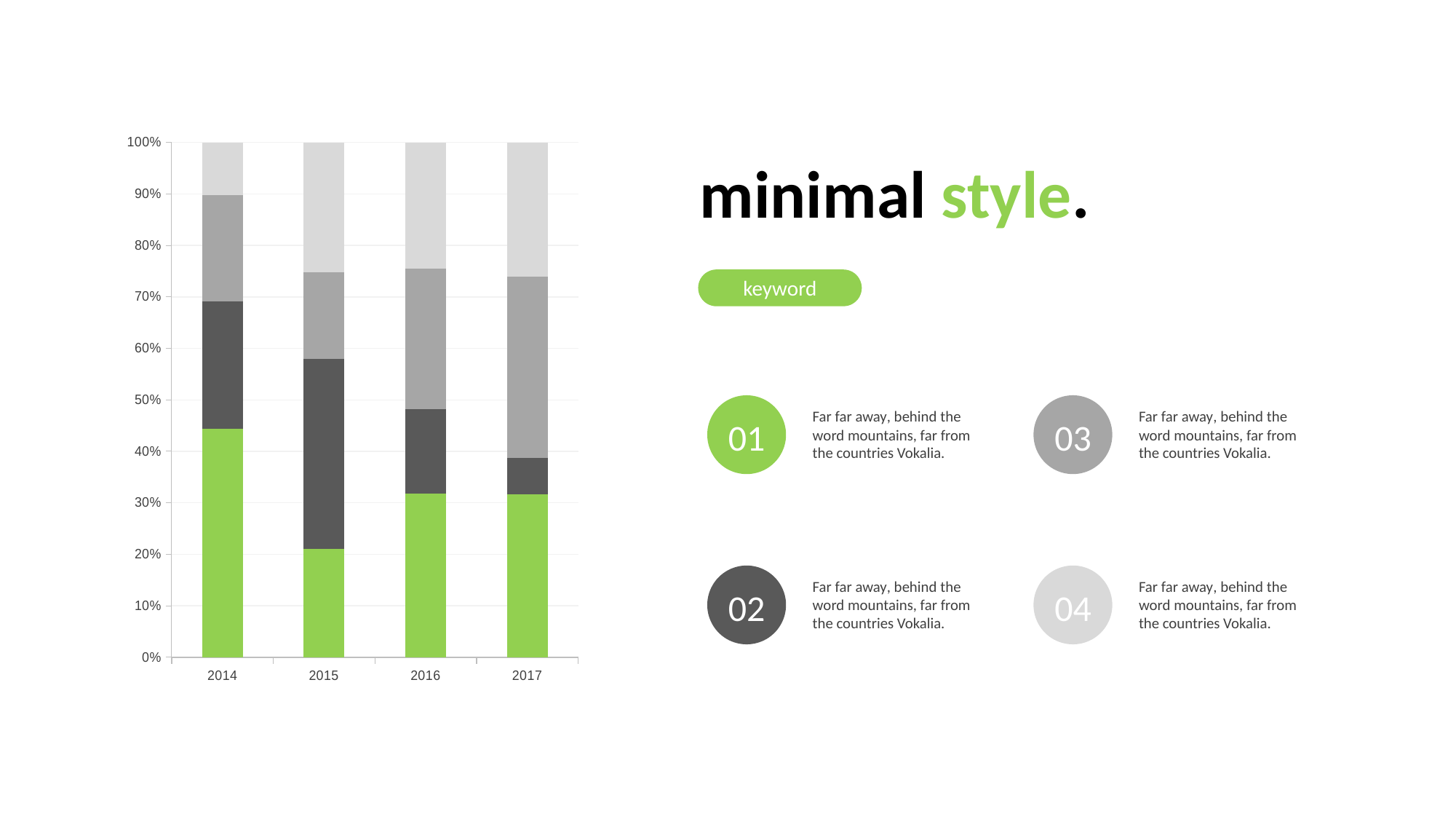

### Chart

| Category | Series 1 | Series 2 | Series 3 | series 4 |
|---|---|---|---|---|
| 2014 | 4.3 | 2.4 | 2.0 | 1.0 |
| 2015 | 2.5 | 4.4 | 2.0 | 3.0 |
| 2016 | 3.5 | 1.8 | 3.0 | 2.7 |
| 2017 | 4.5 | 1.0 | 5.0 | 3.7 |
minimal style.
keyword

Far far away, behind the word mountains, far from the countries Vokalia.
Far far away, behind the word mountains, far from the countries Vokalia.
01
03

Far far away, behind the word mountains, far from the countries Vokalia.
Far far away, behind the word mountains, far from the countries Vokalia.
02
04